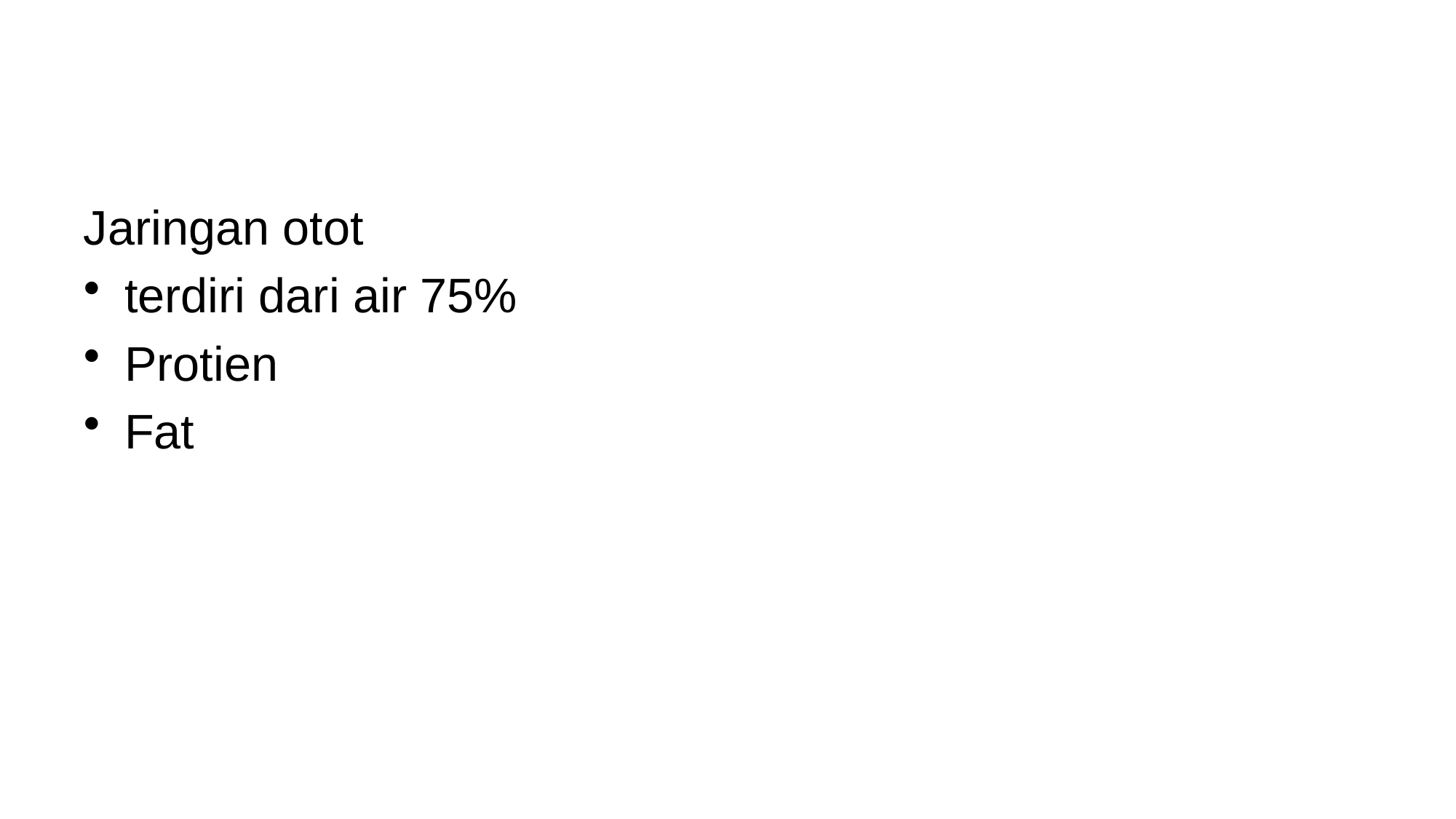

#
Jaringan otot
terdiri dari air 75%
Protien
Fat